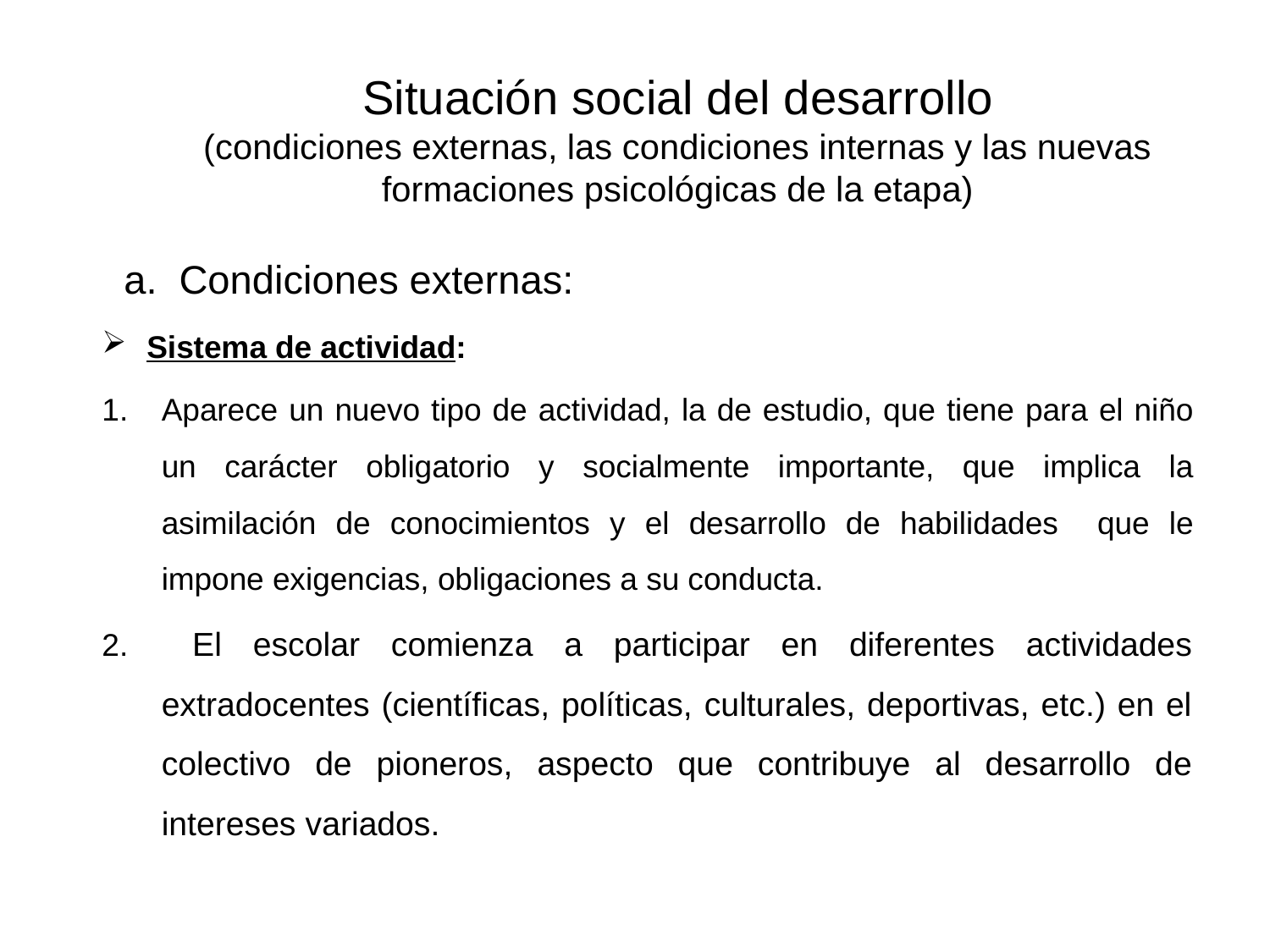

# Situación social del desarrollo (condiciones externas, las condiciones internas y las nuevas formaciones psicológicas de la etapa)
  a.  Condiciones externas:
Sistema de actividad:
Aparece un nuevo tipo de actividad, la de estudio, que tiene para el niño un carácter obligatorio y socialmente importante, que implica la asimilación de conocimientos y el desarrollo de habilidades  que le impone exigencias, obligaciones a su conducta.
 El escolar comienza a participar en diferentes actividades extradocentes (científicas, políticas, culturales, deportivas, etc.) en el colectivo de pioneros, aspecto que contribuye al desarrollo de intereses variados.